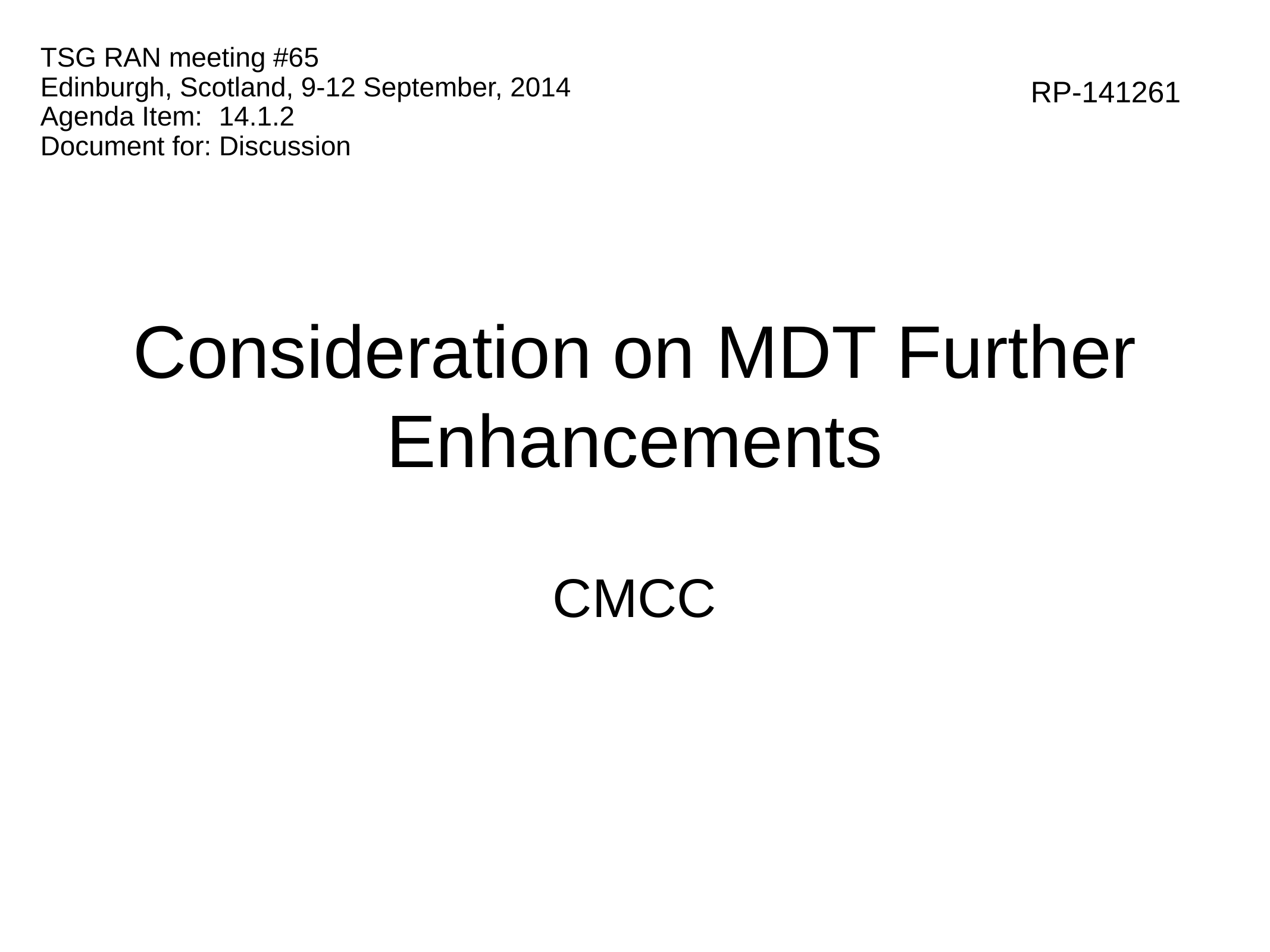

TSG RAN meeting #65
Edinburgh, Scotland, 9-12 September, 2014
Agenda Item:	14.1.2
Document for: Discussion
RP-141261
# Consideration on MDT Further Enhancements
CMCC